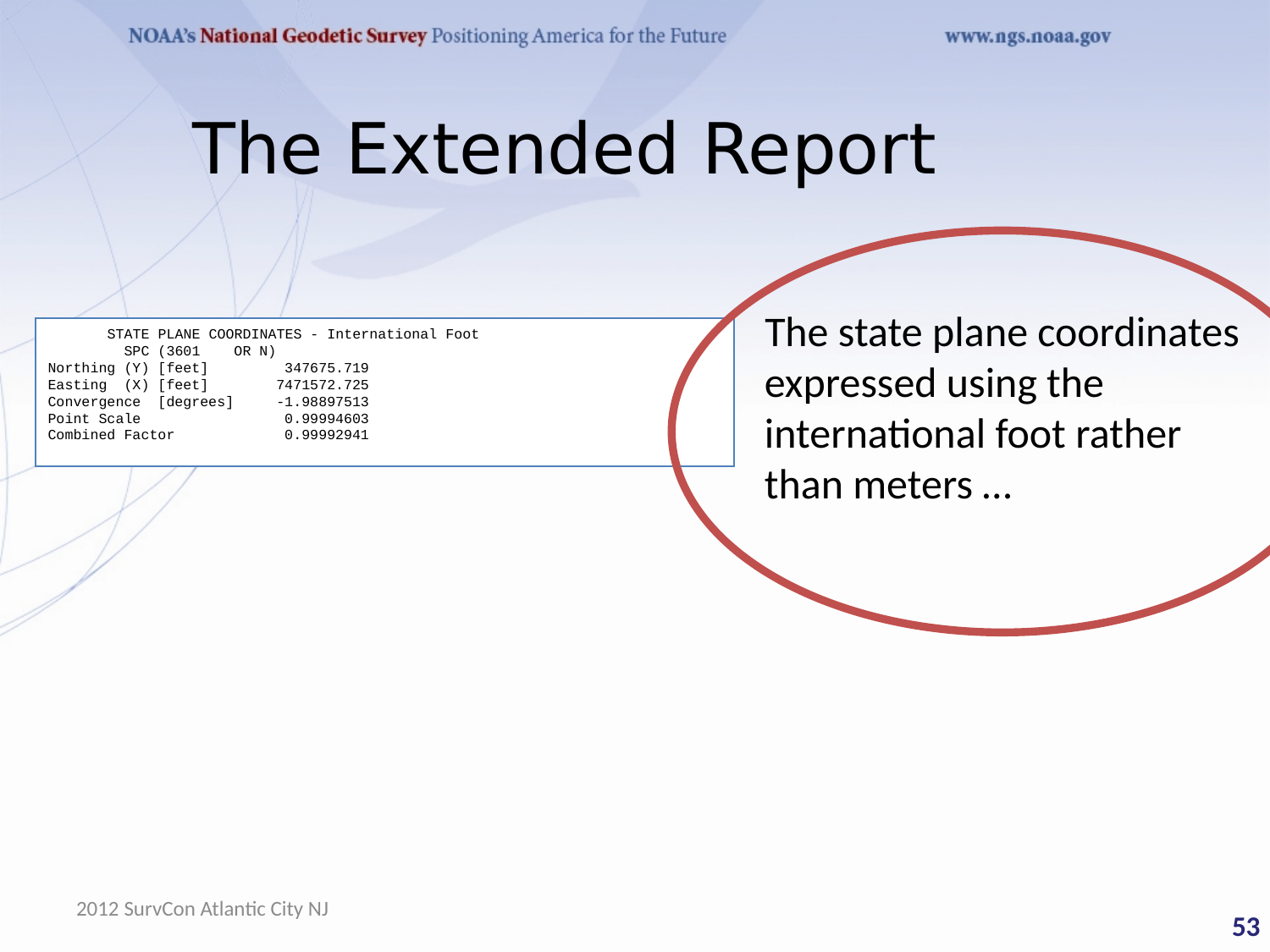

# The Extended Report

The state plane coordinates expressed using the international foot rather than meters …
       STATE PLANE COORDINATES - International Foot
         SPC (3601    OR N)
Northing (Y) [feet]         347675.719
Easting  (X) [feet]        7471572.725
Convergence  [degrees]     -1.98897513
Point Scale                 0.99994603
Combined Factor             0.99992941
2012 SurvCon Atlantic City NJ

 53